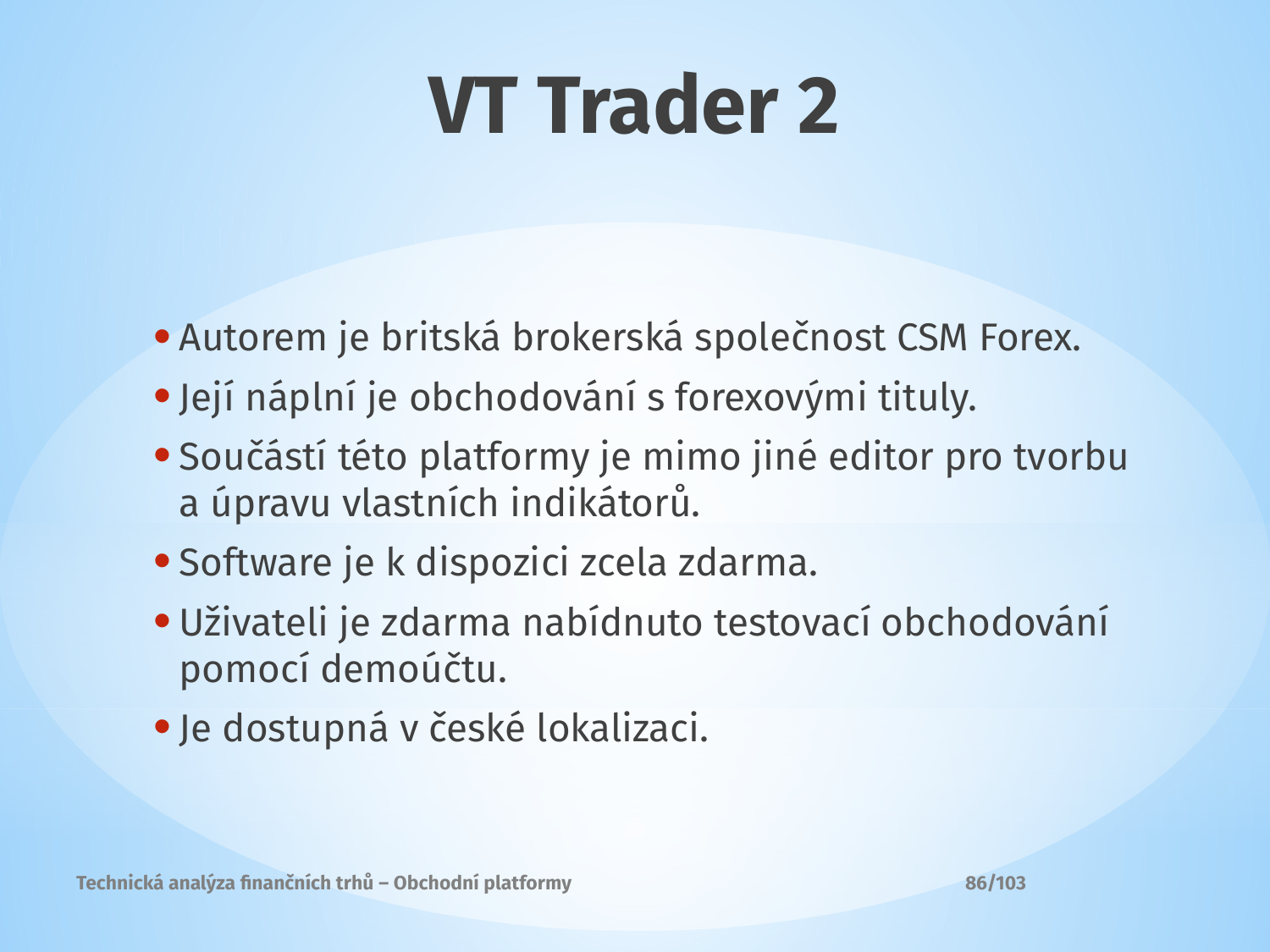

VT Trader 2
Autorem je britská brokerská společnost CSM Forex.
Její náplní je obchodování s forexovými tituly.
Součástí této platformy je mimo jiné editor pro tvorbu a úpravu vlastních indikátorů.
Software je k dispozici zcela zdarma.
Uživateli je zdarma nabídnuto testovací obchodování pomocí demoúčtu.
Je dostupná v české lokalizaci.

Technická analýza finančních trhů – Obchodní platformy				86/103